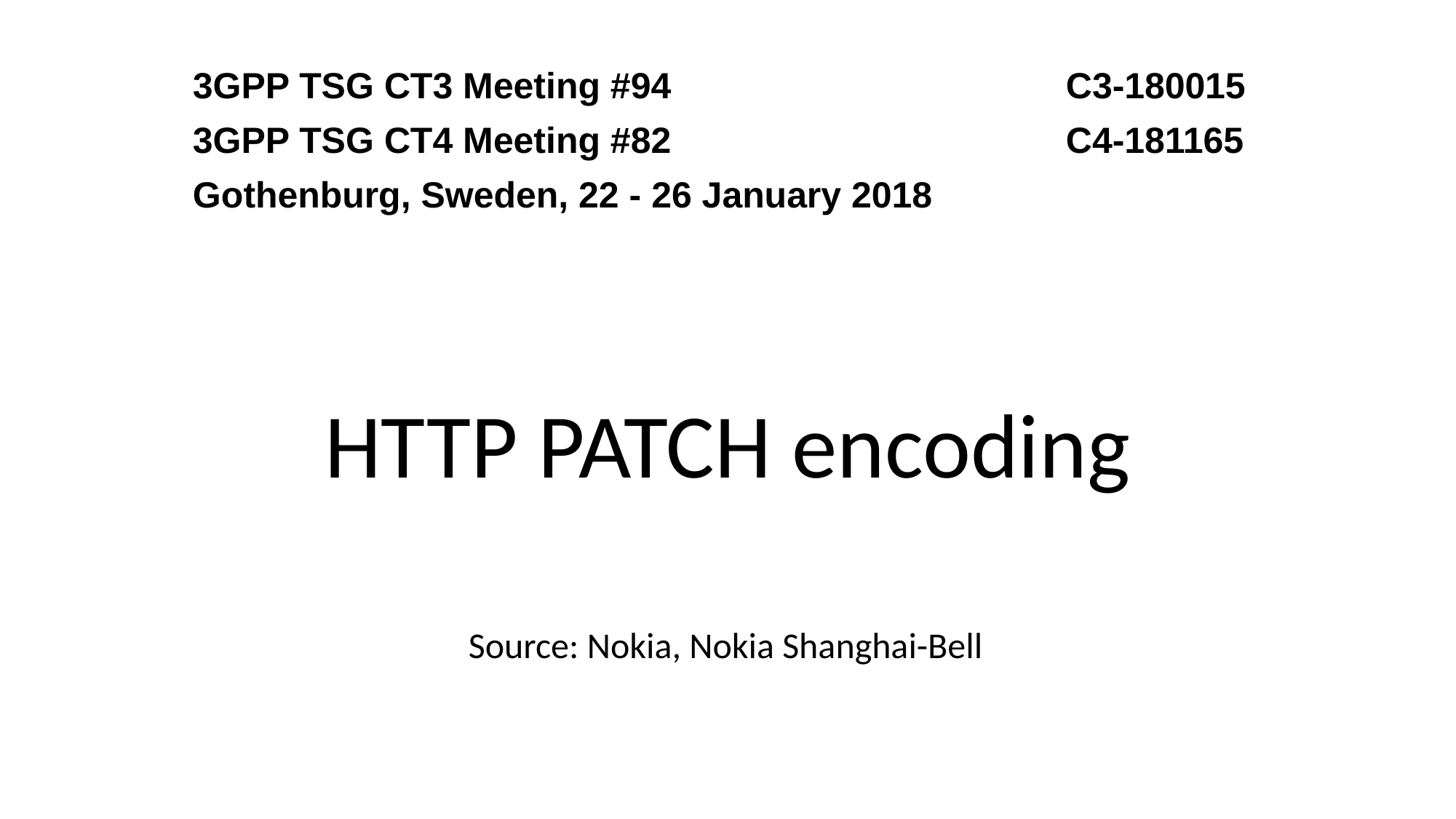

3GPP TSG CT3 Meeting #94				C3-180015
3GPP TSG CT4 Meeting #82				C4-181165
Gothenburg, Sweden, 22 - 26 January 2018
# HTTP PATCH encoding
Source: Nokia, Nokia Shanghai-Bell